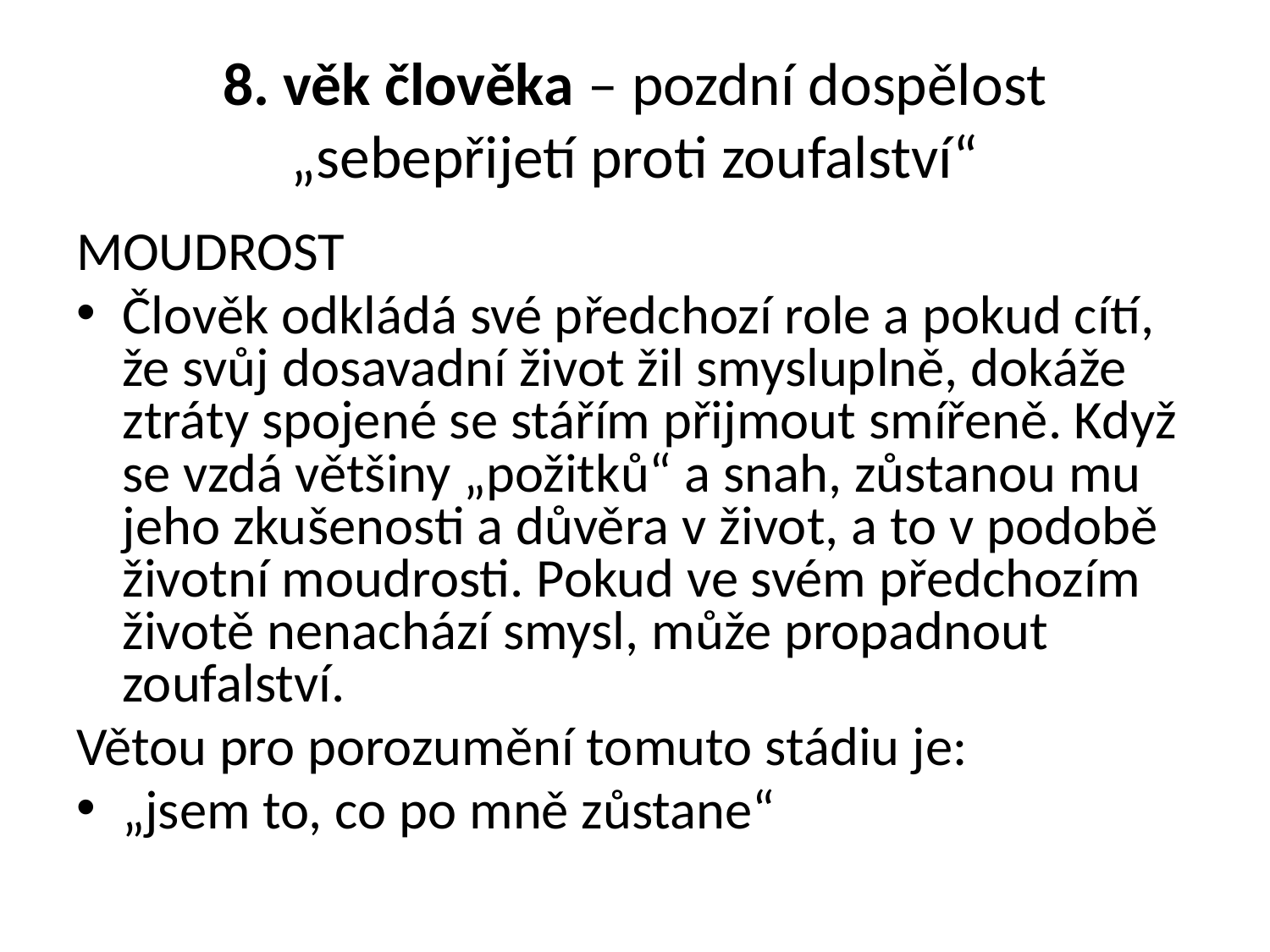

# 8. věk člověka – pozdní dospělost „sebepřijetí proti zoufalství“
MOUDROST
Člověk odkládá své předchozí role a pokud cítí, že svůj dosavadní život žil smysluplně, dokáže ztráty spojené se stářím přijmout smířeně. Když se vzdá většiny „požitků“ a snah, zůstanou mu jeho zkušenosti a důvěra v život, a to v podobě životní moudrosti. Pokud ve svém předchozím životě nenachází smysl, může propadnout zoufalství.
Větou pro porozumění tomuto stádiu je:
„jsem to, co po mně zůstane“